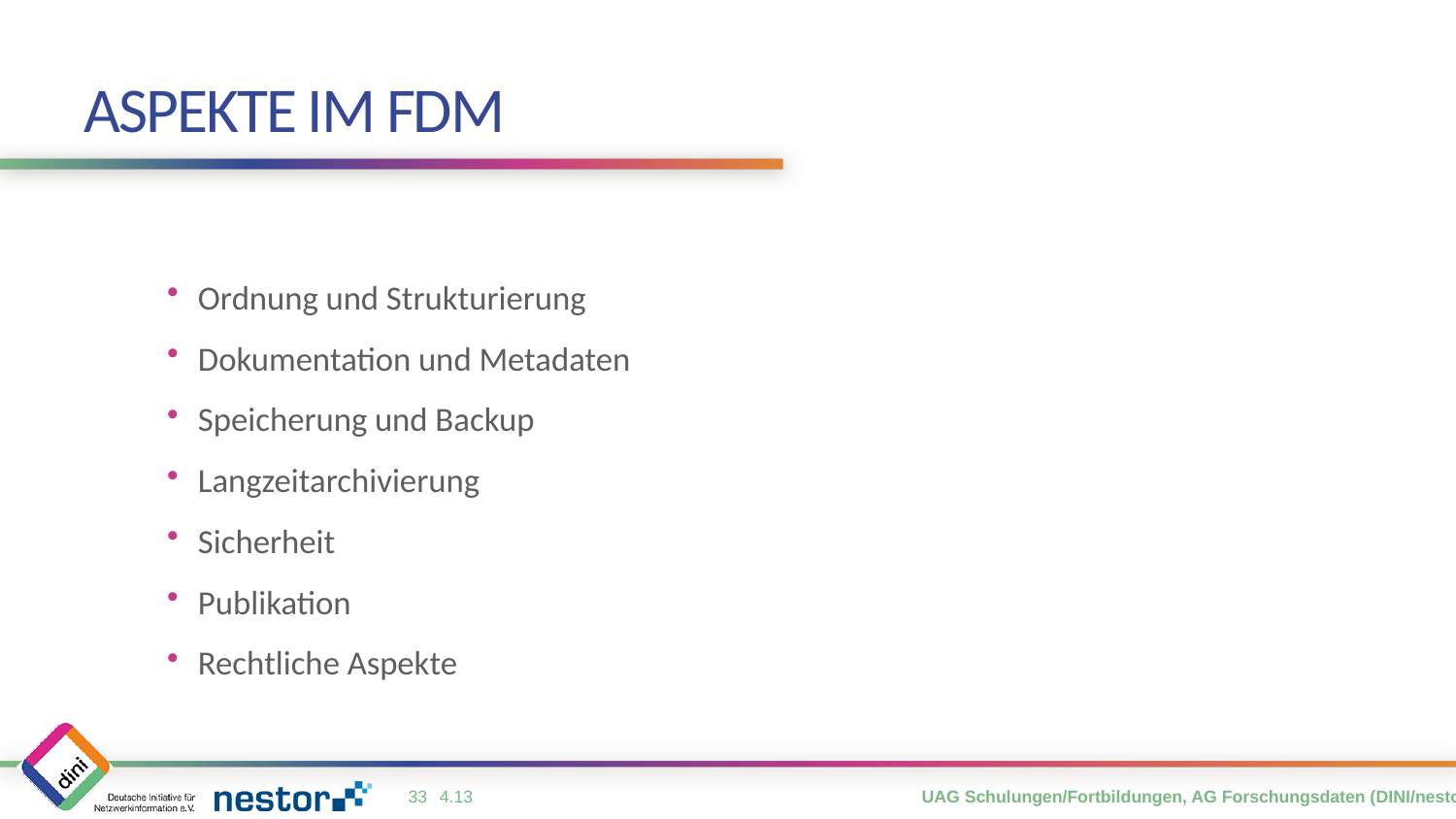

# Aspekte im FDM
Ordnung und Strukturierung
Dokumentation und Metadaten
Speicherung und Backup
Langzeitarchivierung
Sicherheit
Publikation
Rechtliche Aspekte
33
4.13